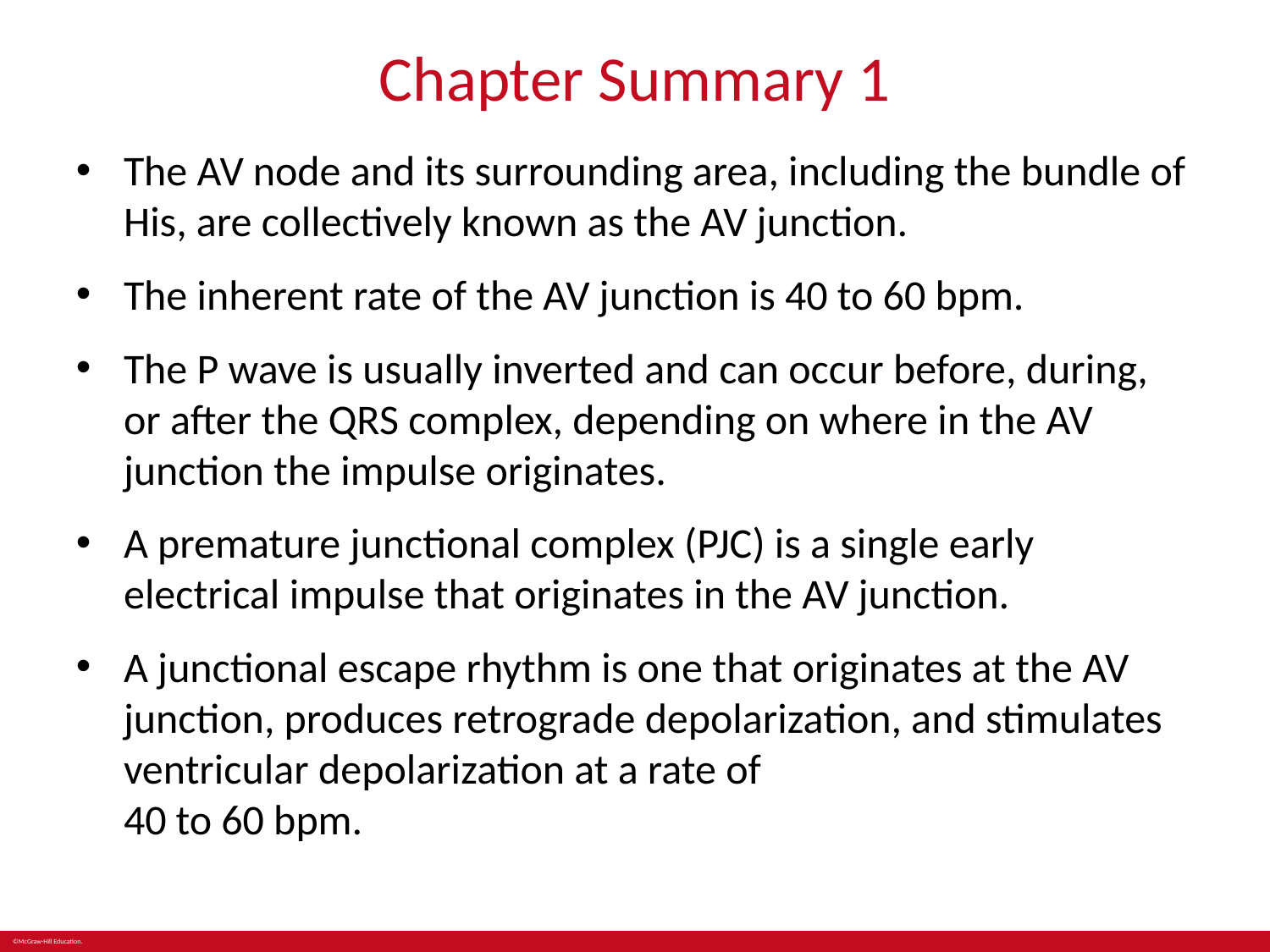

# Chapter Summary 1
The AV node and its surrounding area, including the bundle of His, are collectively known as the AV junction.
The inherent rate of the AV junction is 40 to 60 bpm.
The P wave is usually inverted and can occur before, during, or after the QRS complex, depending on where in the AV junction the impulse originates.
A premature junctional complex (PJC) is a single early electrical impulse that originates in the AV junction.
A junctional escape rhythm is one that originates at the AV junction, produces retrograde depolarization, and stimulates ventricular depolarization at a rate of
40 to 60 bpm.